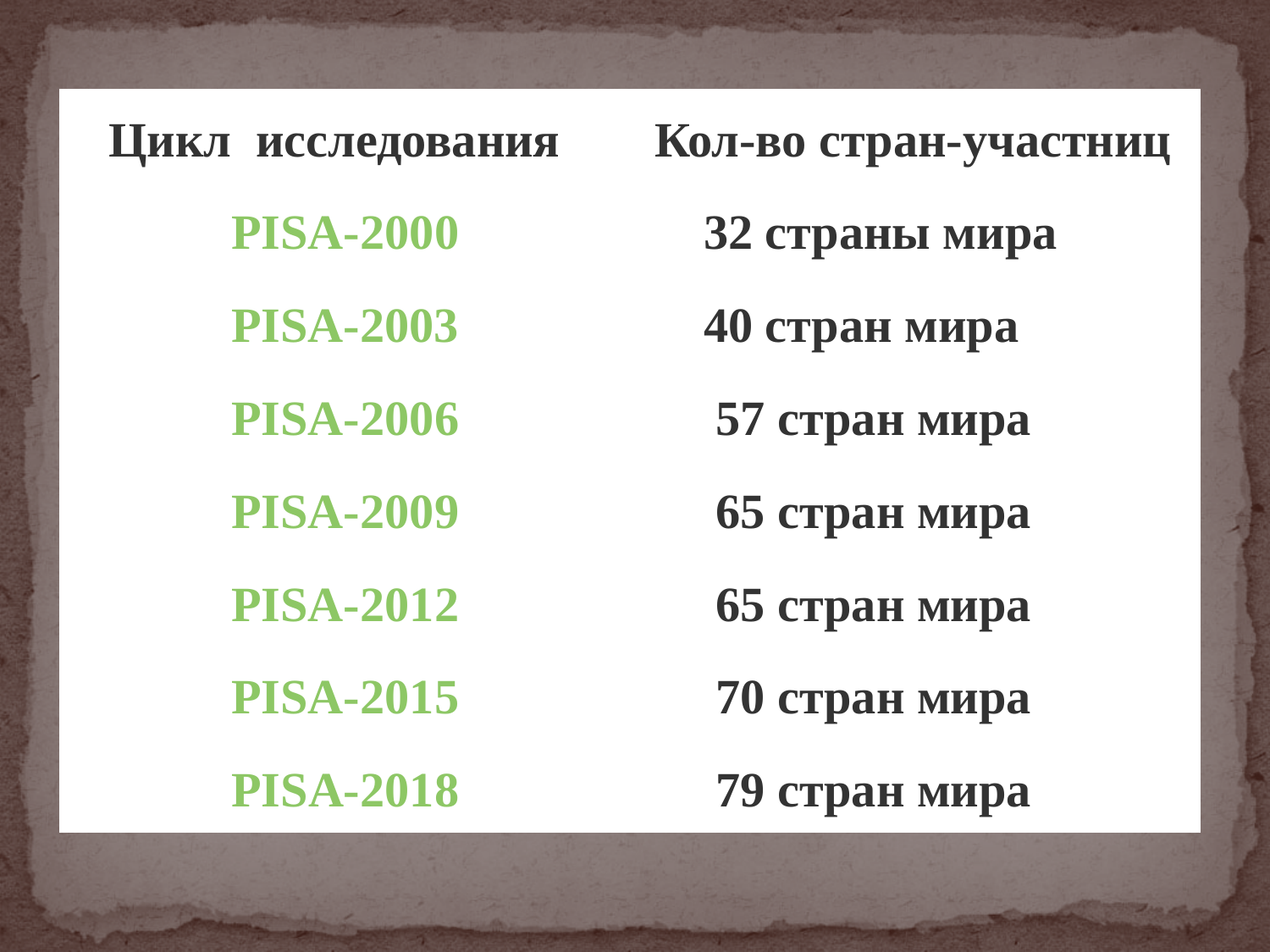

| Цикл  исследования | Кол-во стран-участниц |
| --- | --- |
| PISA-2000 | 32 страны мира |
| PISA-2003 | 40 стран мира |
| PISA-2006 | 57 стран мира |
| PISA-2009 | 65 стран мира |
| PISA-2012 | 65 стран мира |
| PISA-2015 | 70 стран мира |
| PISA-2018 | 79 стран мира |